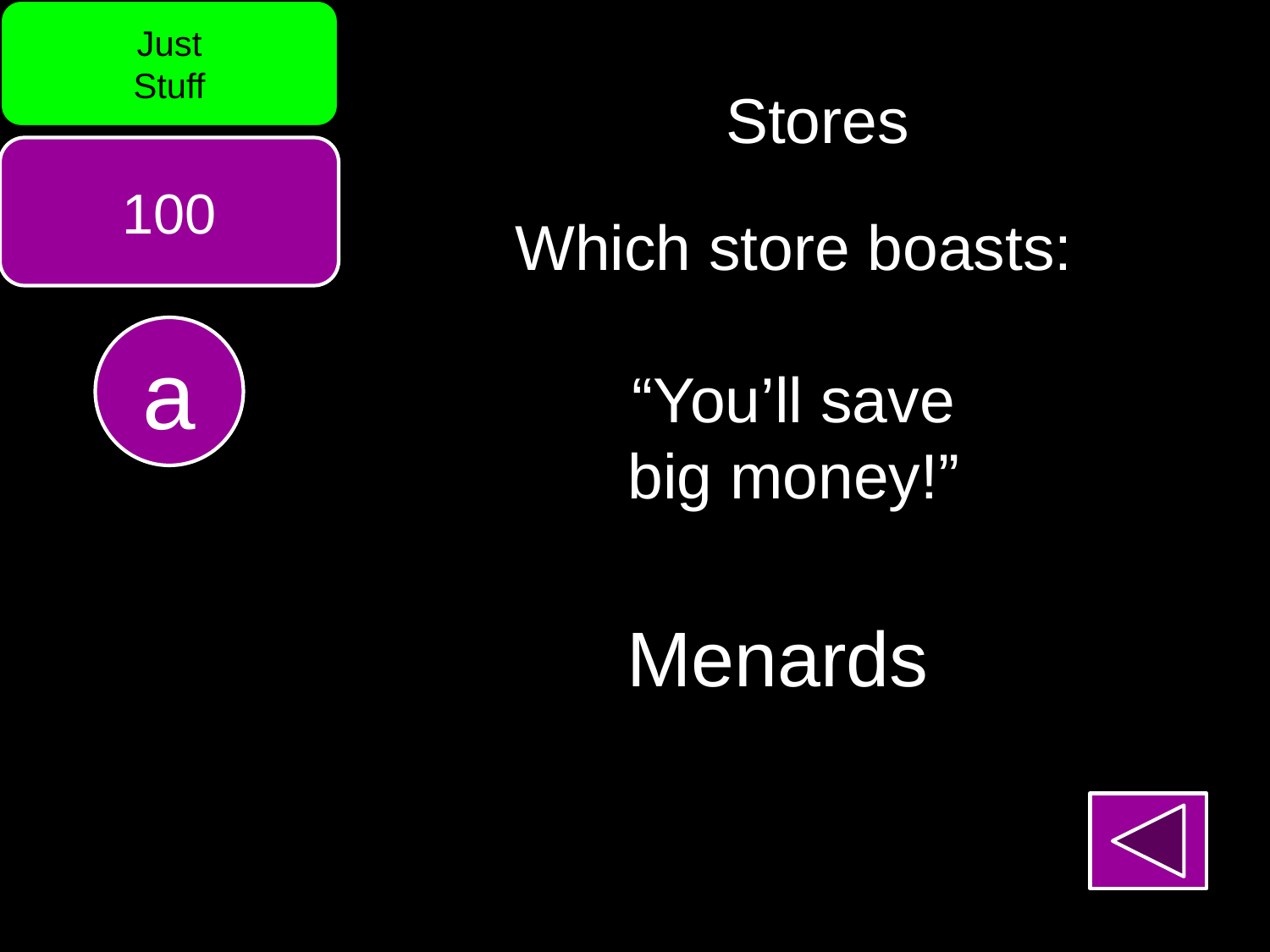

Just
Stuff
Stores
100
Which store boasts:
“You’ll save
big money!”
a
Menards